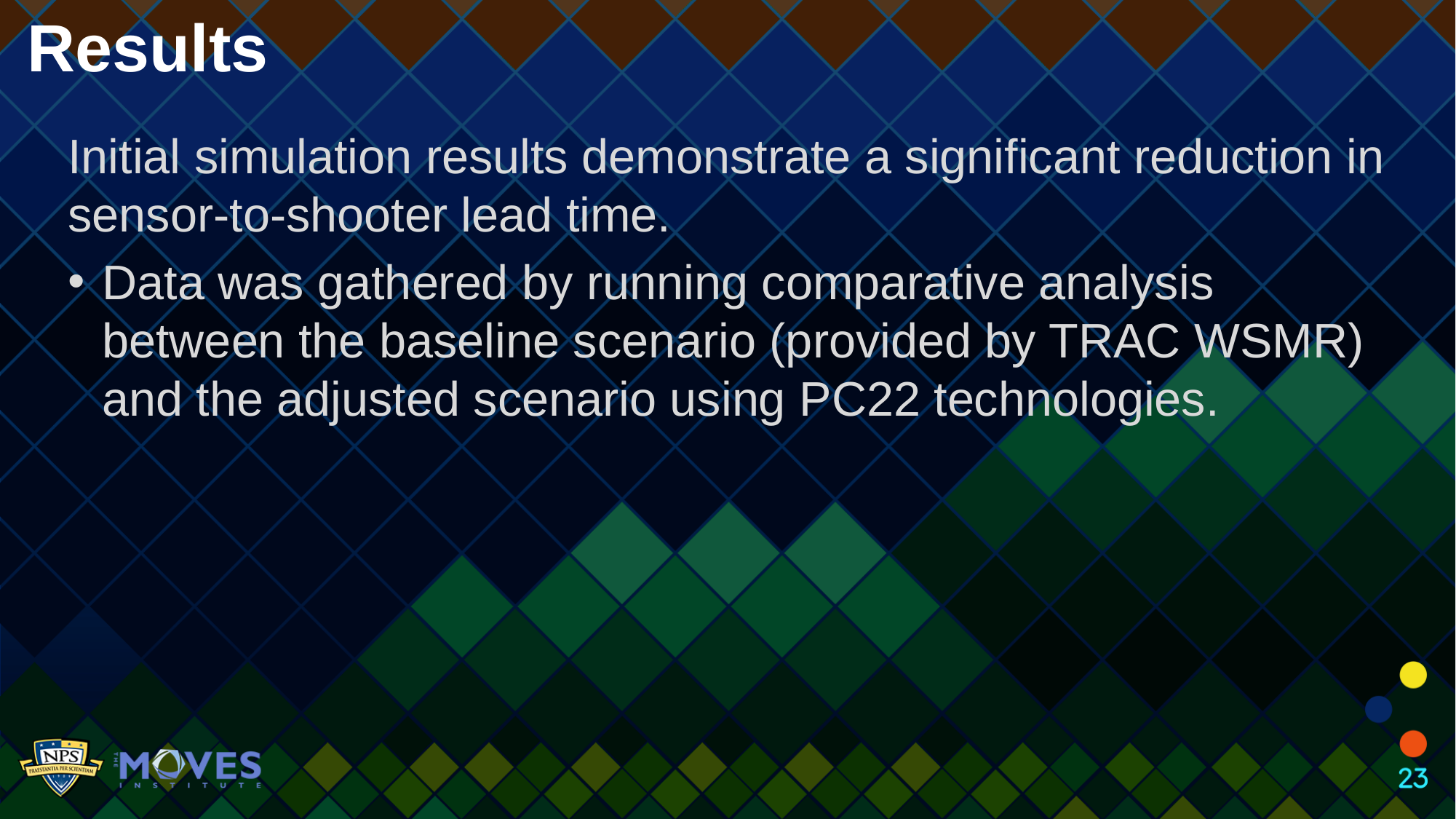

Results
Initial simulation results demonstrate a significant reduction in sensor-to-shooter lead time.
Data was gathered by running comparative analysis between the baseline scenario (provided by TRAC WSMR) and the adjusted scenario using PC22 technologies.